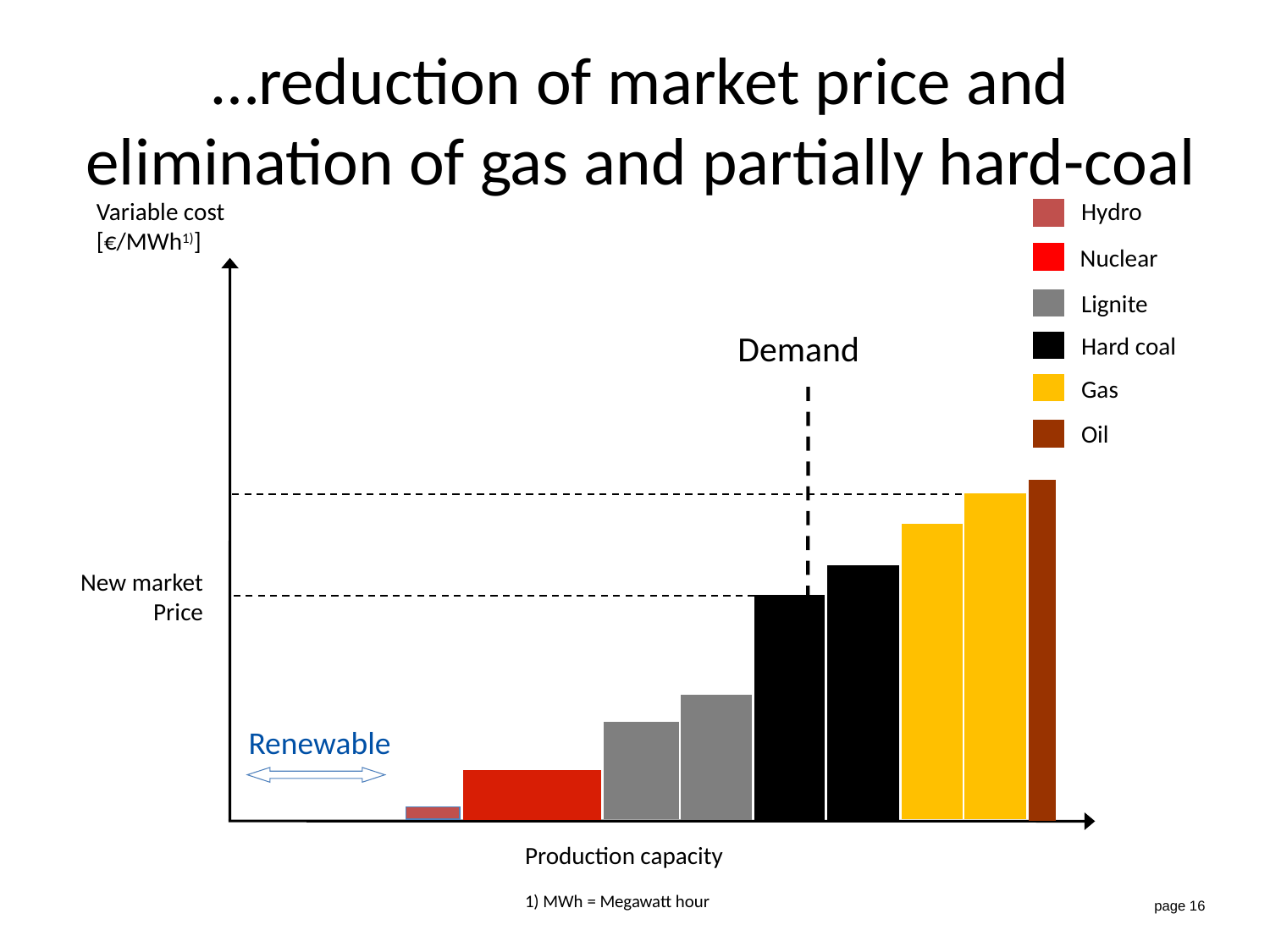

# …reduction of market price and elimination of gas and partially hard-coal
Variable cost
[€/MWh1)]
Hydro

Nuclear

Lignite

Demand
Hard coal

Gas

Oil

Marktpreis

New market Price

Renewable

Production capacity

            page 16
1) MWh = Megawatt hour